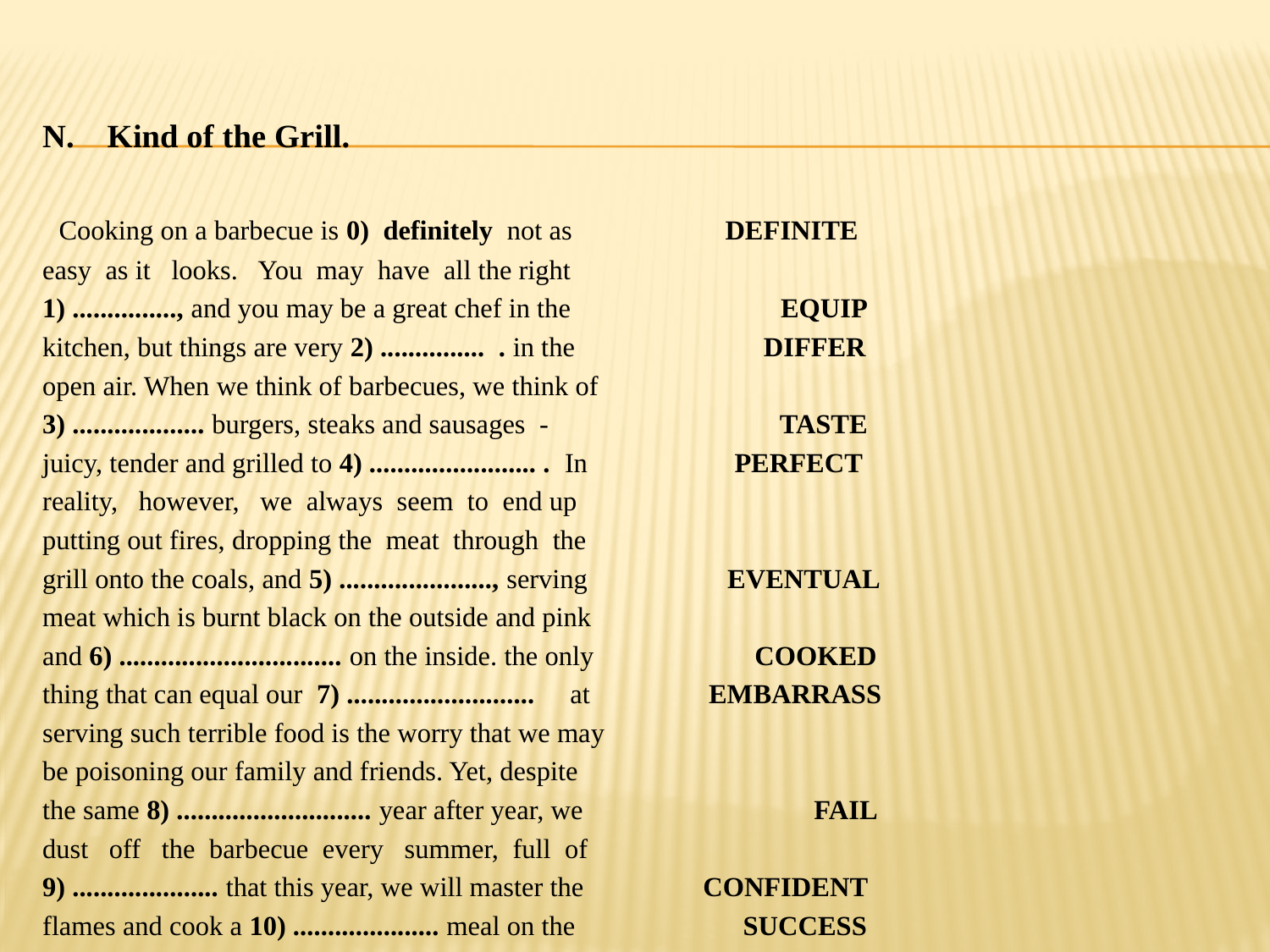

N.    Kind of the Grill.

  Cooking on a barbecue is 0)  definitely  not as                      DEFINITE
easy  as it   looks.   You  may  have  all the right
1) ..............., and you may be a great chef in the                              EQUIP
kitchen, but things are very 2) ...............  . in the                           DIFFER
open air. When we think of barbecues, we think of
3) ................... burgers, steaks and sausages  -                                 TASTE
juicy, tender and grilled to 4) ........................ .  In                     PERFECT
reality,   however,   we  always  seem  to  end up
putting out fires, dropping the  meat  through  the
grill onto the coals, and 5) ......................, serving                    EVENTUAL
meat which is burnt black on the outside and pink
and 6) ................................ on the inside. the only                       COOKED
thing that can equal our  7) ...........................     at                 EMBARRASS
serving such terrible food is the worry that we may
be poisoning our family and friends. Yet, despite
the same 8) ............................ year after year, we                                 FAIL
dust   off   the  barbecue  every   summer,  full  of
9) ..................... that this year, we will master the                 CONFIDENT
flames and cook a 10) ..................... meal on the                        SUCCESS
barbecue.